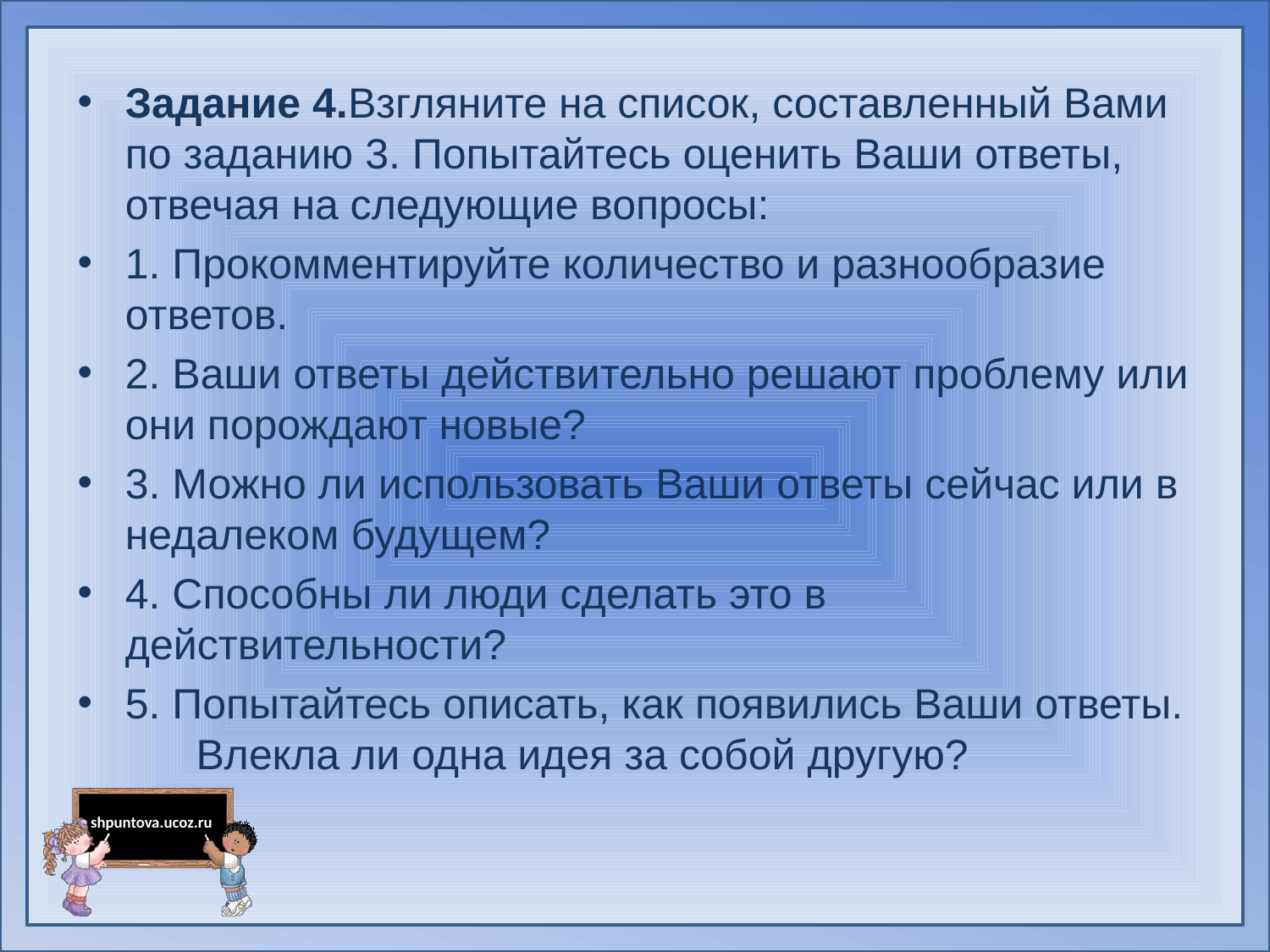

Задание 4.Взгляните на список, составленный Вами по заданию 3. Попытайтесь оценить Ваши ответы, отвечая на следующие вопросы:
1. Прокомментируйте количество и разнообразие ответов.
2. Ваши ответы действительно решают проблему или они порождают новые?
3. Можно ли использовать Ваши ответы сейчас или в недалеком будущем?
4. Способны ли люди сделать это в действительности?
5. Попытайтесь описать, как появились Ваши ответы.       Влекла ли одна идея за собой другую?